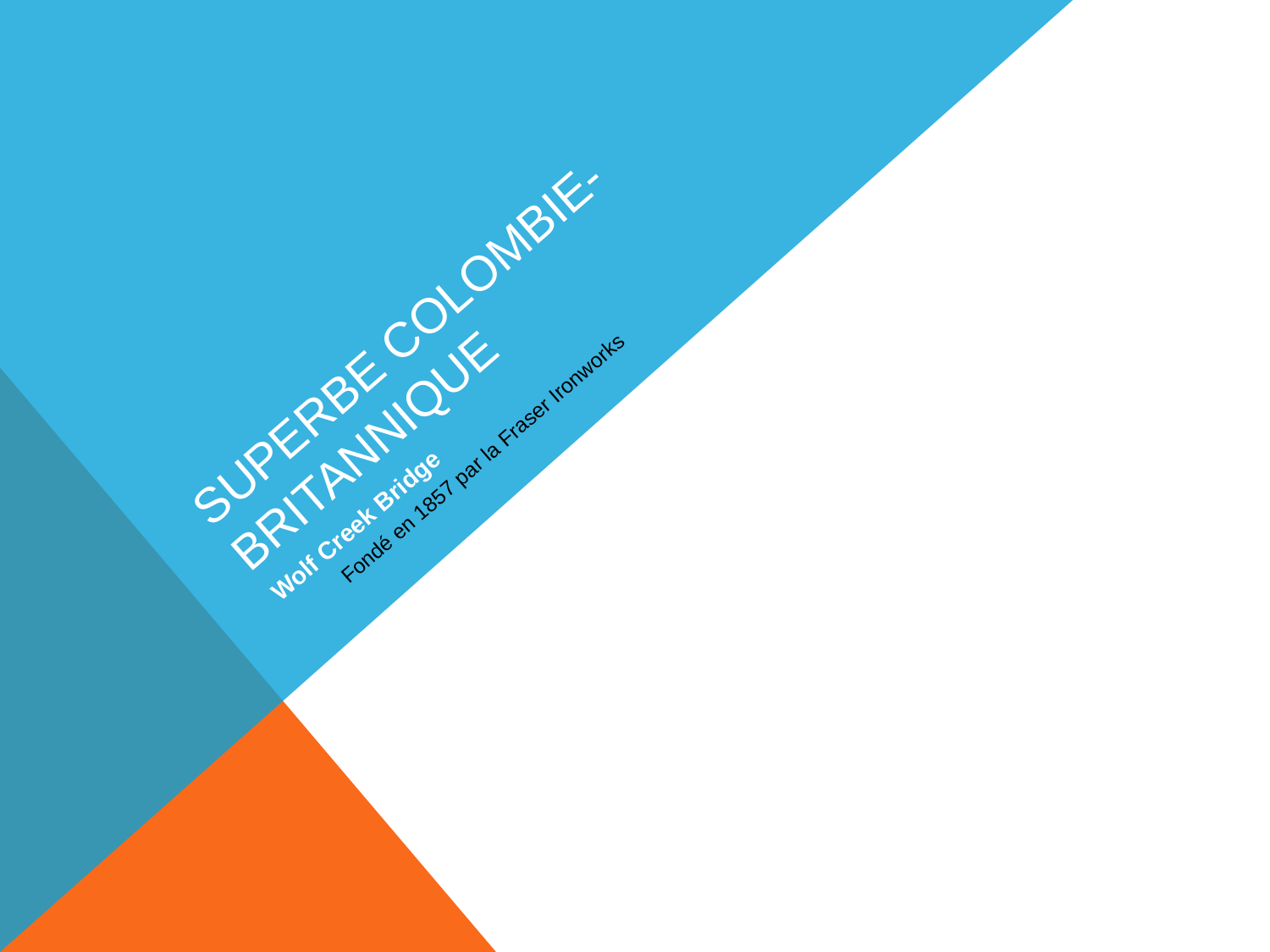

# Superbe Colombie-Britannique
Wolf Creek Bridge
Fondé en 1857 par la Fraser Ironworks